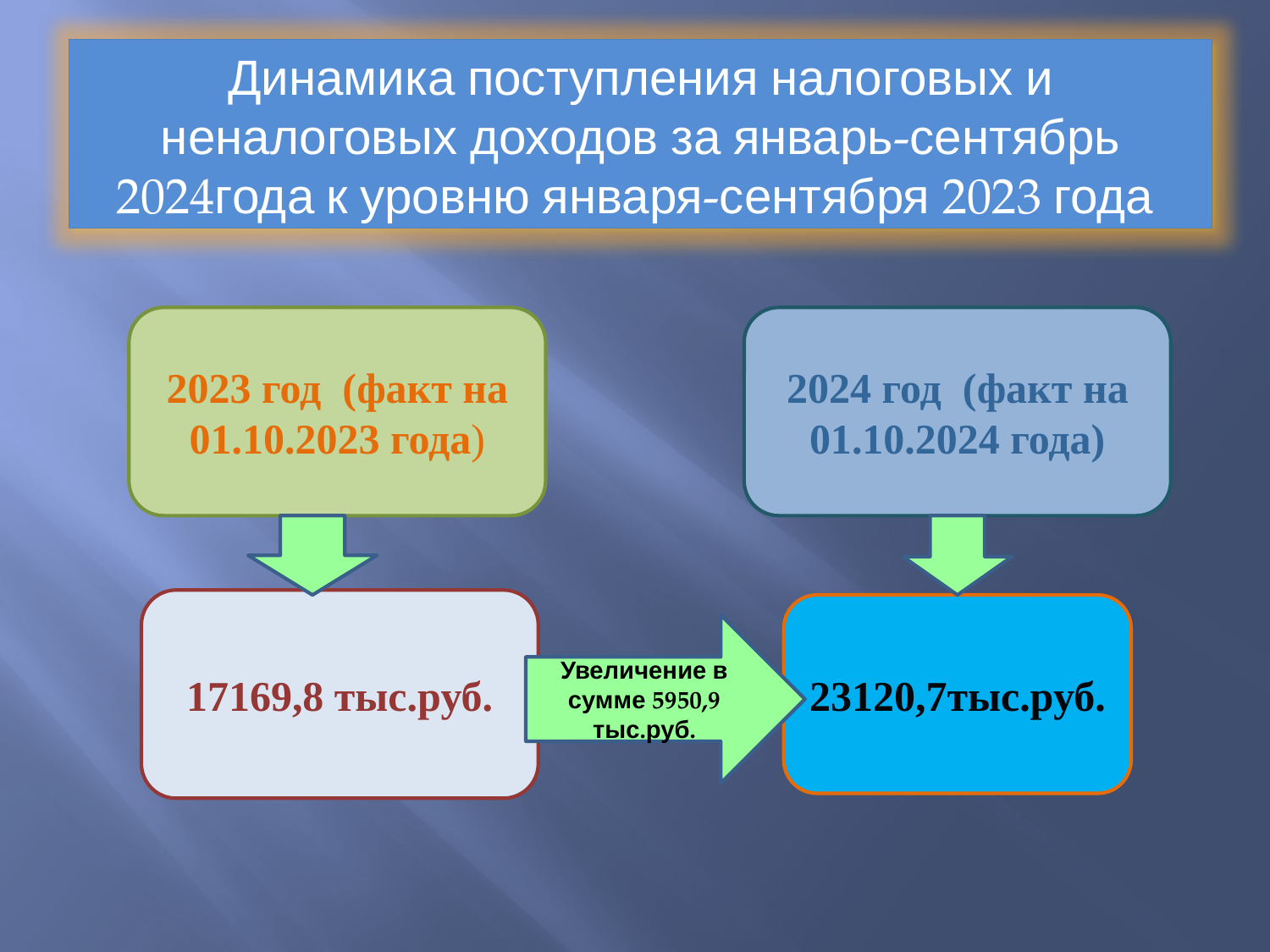

Динамика поступления налоговых и неналоговых доходов за январь-сентябрь 2024года к уровню января-сентября 2023 года
2023 год  (факт на 01.10.2023 года)
2024 год  (факт на 01.10.2024 года)

17169,8 тыс.руб.
23120,7тыс.руб.
Увеличение в сумме 5950,9 тыс.руб.